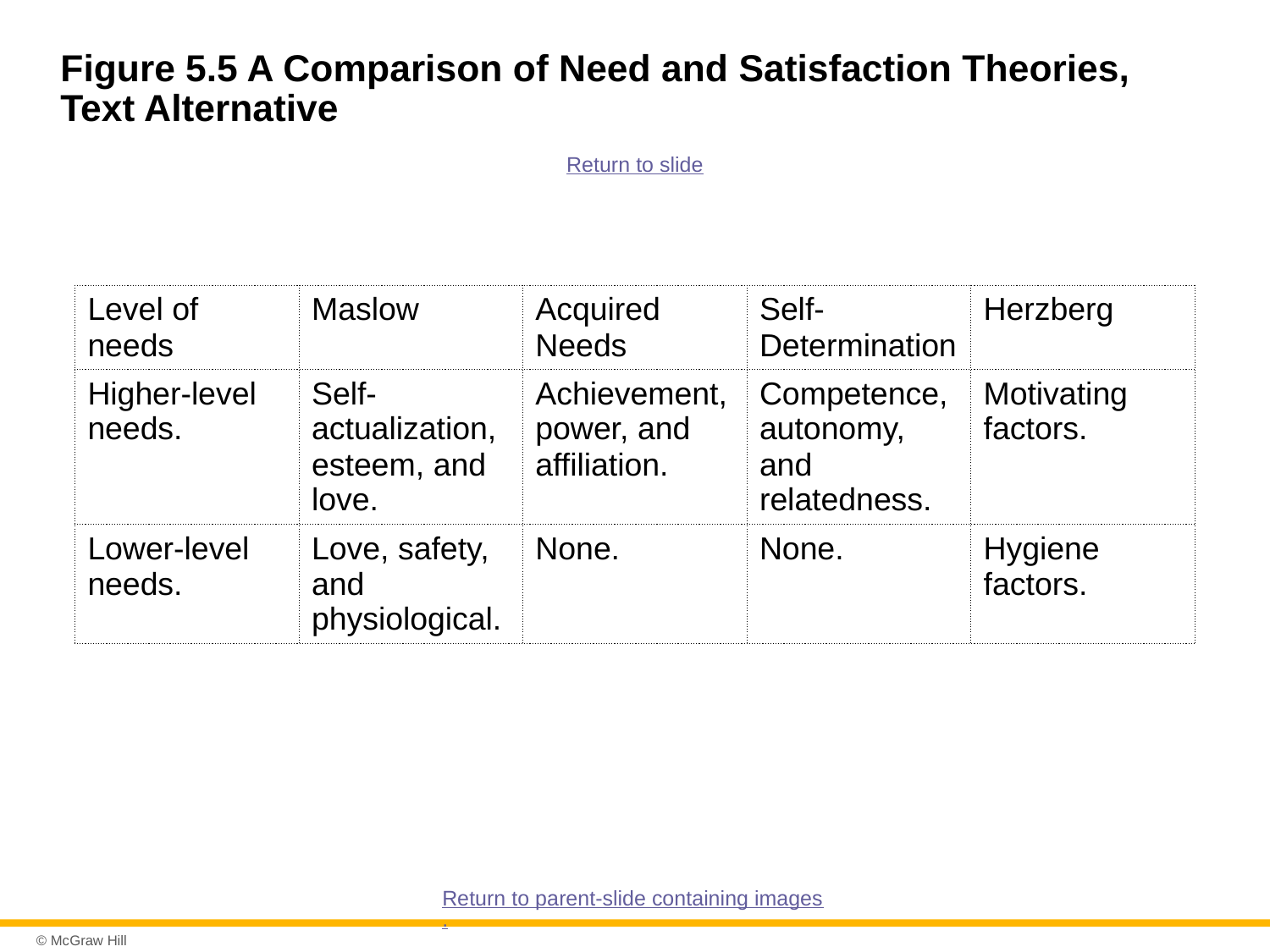

# Figure 5.5 A Comparison of Need and Satisfaction Theories, Text Alternative
Return to slide
| Level of needs | Maslow | Acquired Needs | Self-Determination | Herzberg |
| --- | --- | --- | --- | --- |
| Higher-level needs. | Self-actualization, esteem, and love. | Achievement, power, and affiliation. | Competence, autonomy, and relatedness. | Motivating factors. |
| Lower-level needs. | Love, safety, and physiological. | None. | None. | Hygiene factors. |
Return to parent-slide containing images.